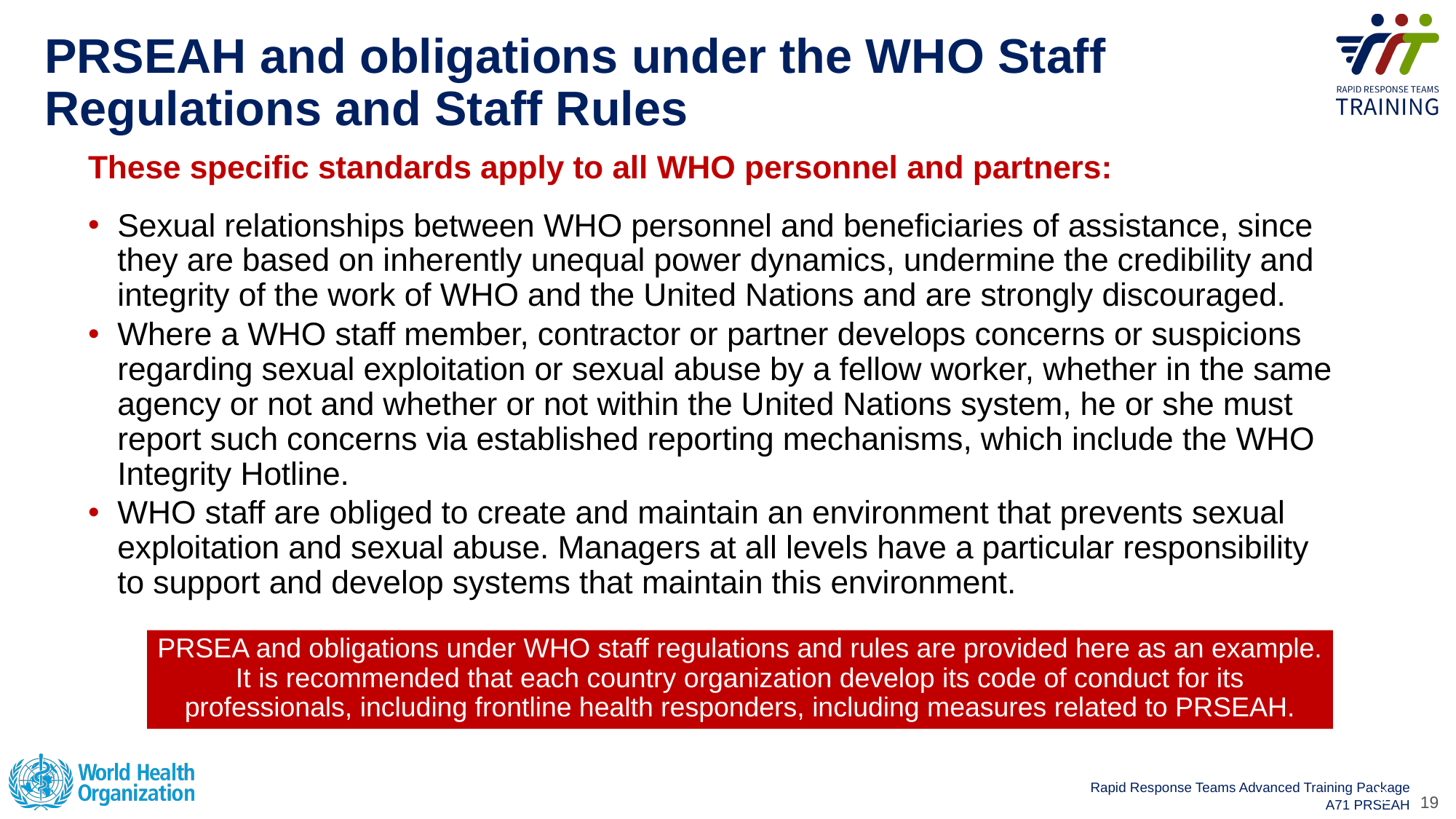

PRSEAH and obligations under the WHO Staff Regulations and Staff Rules
These specific standards apply to all WHO personnel and partners:

Sexual relationships between WHO personnel and beneficiaries of assistance, since they are based on inherently unequal power dynamics, undermine the credibility and integrity of the work of WHO and the United Nations and are strongly discouraged.
Where a WHO staff member, contractor or partner develops concerns or suspicions regarding sexual exploitation or sexual abuse by a fellow worker, whether in the same agency or not and whether or not within the United Nations system, he or she must report such concerns via established reporting mechanisms, which include the WHO Integrity Hotline.
WHO staff are obliged to create and maintain an environment that prevents sexual exploitation and sexual abuse. Managers at all levels have a particular responsibility to support and develop systems that maintain this environment.

PRSEA and obligations under WHO staff regulations and rules are provided here as an example. It is recommended that each country organization develop its code of conduct for its professionals, including frontline health responders, including measures related to PRSEAH.
19